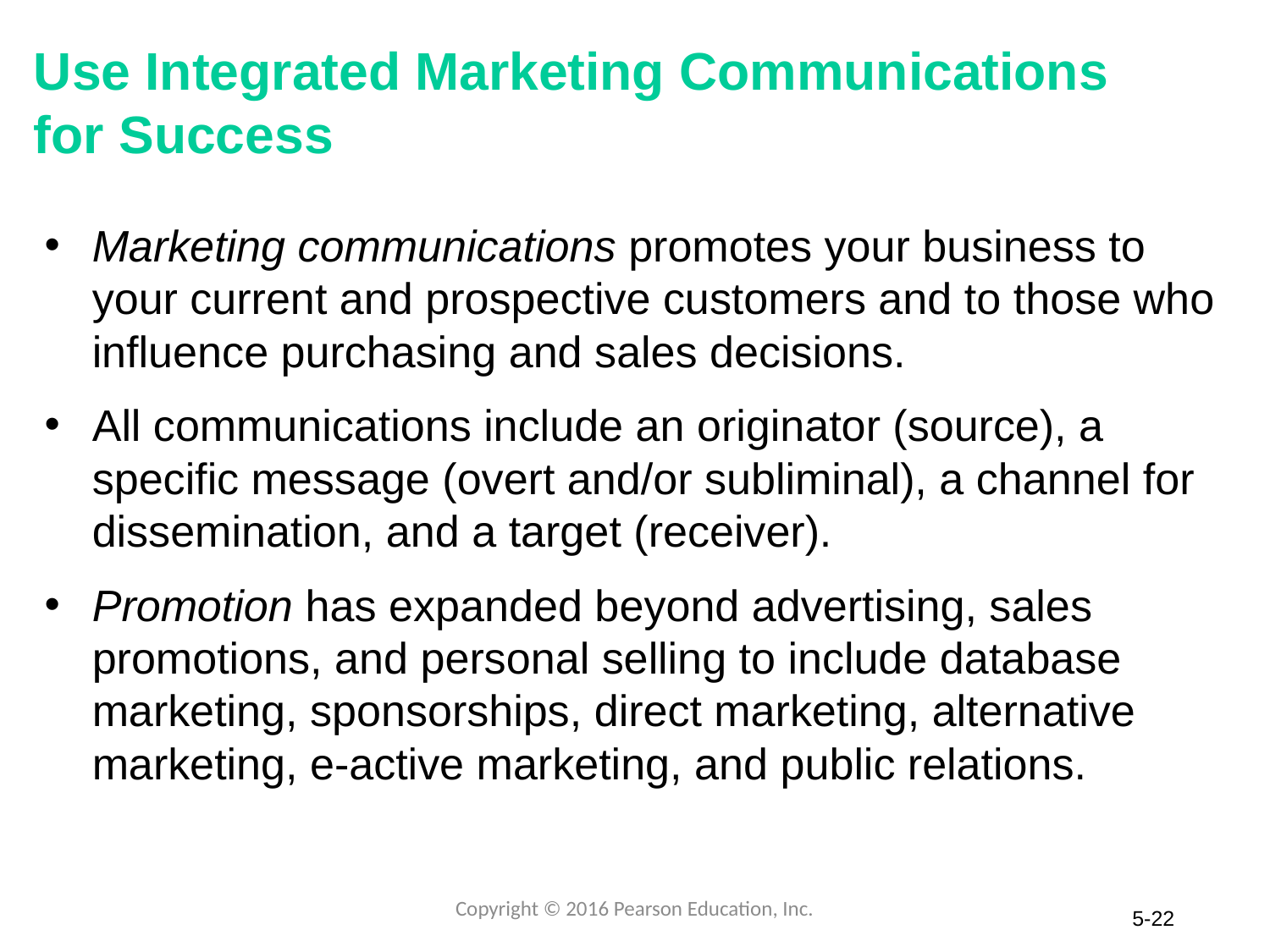

# Use Integrated Marketing Communications for Success
Marketing communications promotes your business to your current and prospective customers and to those who influence purchasing and sales decisions.

All communications include an originator (source), a specific message (overt and/or subliminal), a channel for dissemination, and a target (receiver).

Promotion has expanded beyond advertising, sales promotions, and personal selling to include database marketing, sponsorships, direct marketing, alternative marketing, e-active marketing, and public relations.
Copyright © 2016 Pearson Education, Inc.